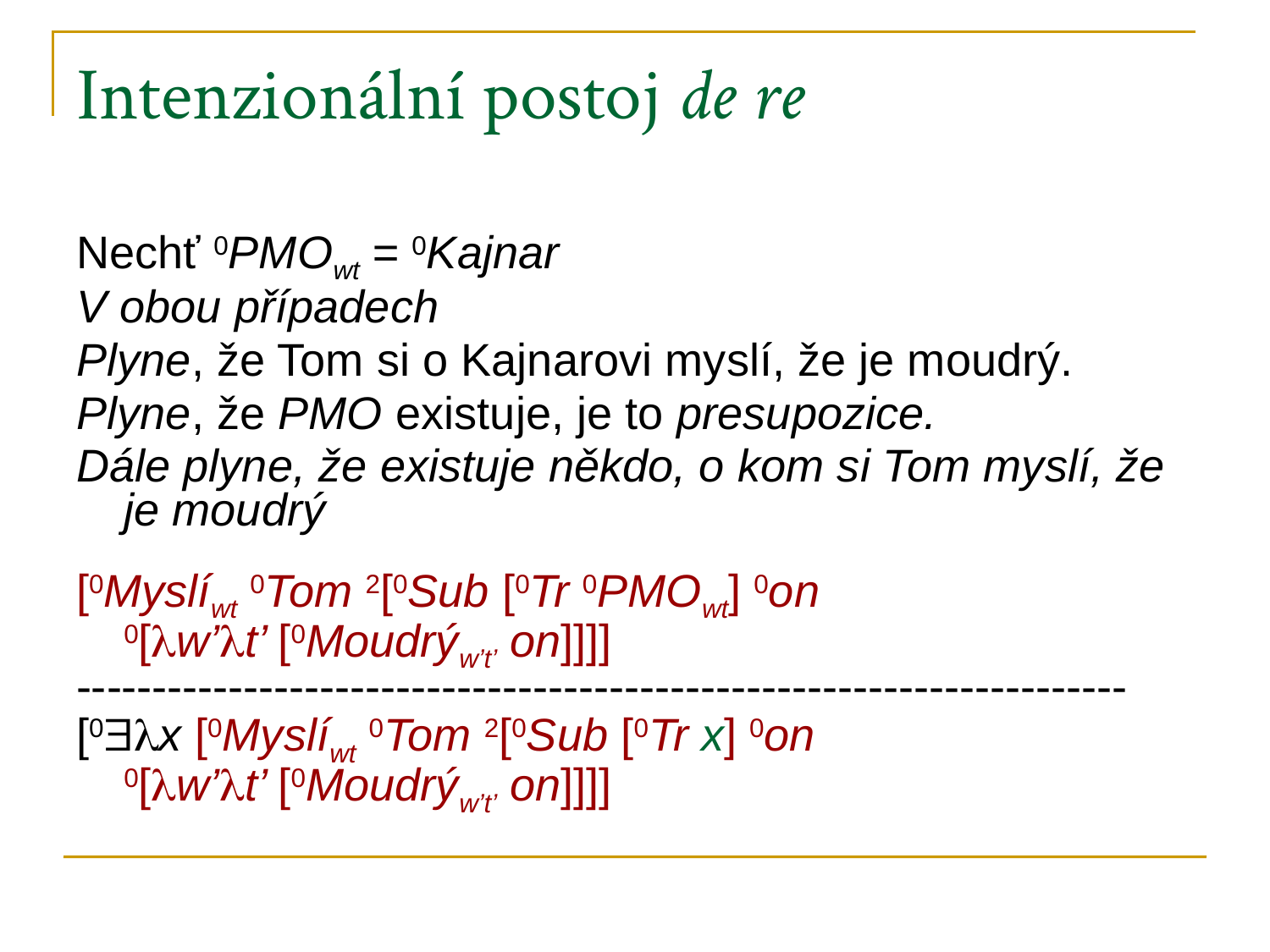

# Intenzionální postoj de re
Nechť 0PMOwt = 0Kajnar
V obou případech
Plyne, že Tom si o Kajnarovi myslí, že je moudrý.
Plyne, že PMO existuje, je to presupozice.
Dále plyne, že existuje někdo, o kom si Tom myslí, že je moudrý
[0Myslíwt 0Tom 2[0Sub [0Tr 0PMOwt] 0on
0[λw’λt’ [0Moudrýw’t’ on]]]]
---------------------------------------------------------------------
[0∃λx [0Myslíwt 0Tom 2[0Sub [0Tr x] 0on
0[λw’λt’ [0Moudrýw’t’ on]]]]